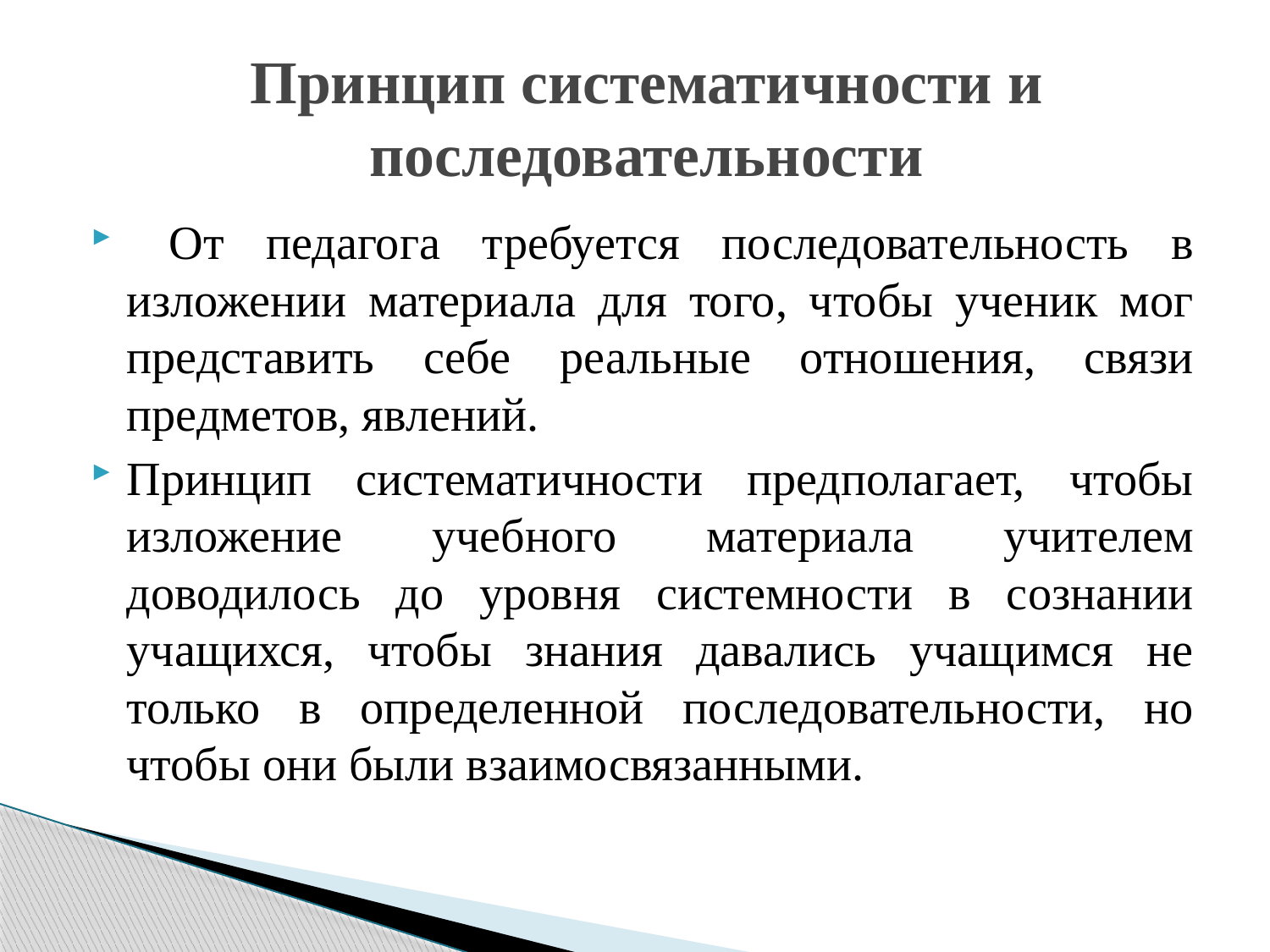

# Принцип систематичности и последовательности
 От педагога требуется последовательность в изложении материала для того, чтобы ученик мог представить себе реальные отношения, связи предметов, явлений.
Принцип систематичности предполагает, чтобы изложение учебного материала учителем доводилось до уровня системности в сознании учащихся, чтобы знания давались учащимся не только в определенной последовательности, но чтобы они были взаимосвязанными.